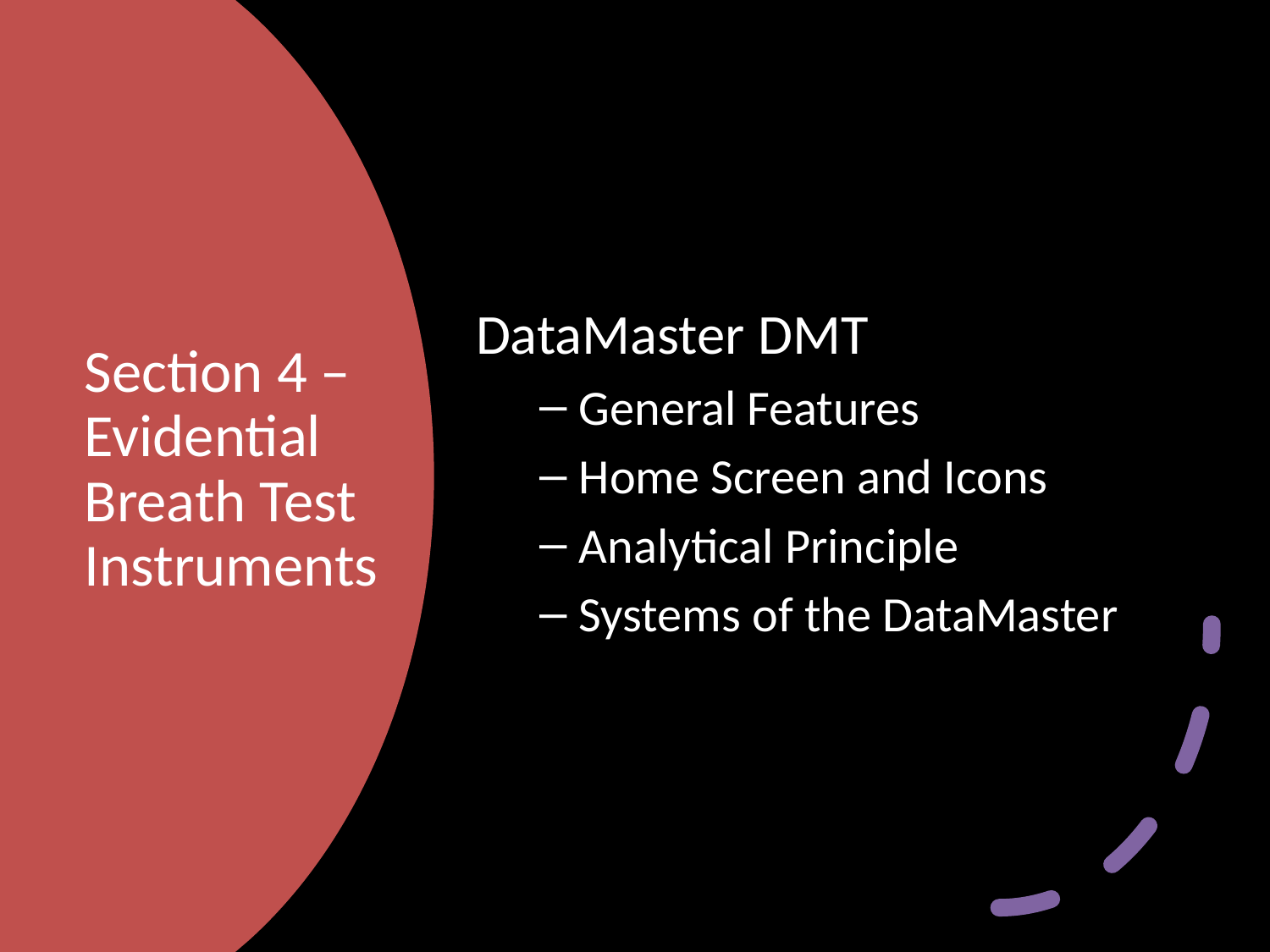

DataMaster DMT
General Features
Home Screen and Icons
Analytical Principle
Systems of the DataMaster
# Section 4 – Evidential Breath Test Instruments

Approved and Issued: 2025.10.01